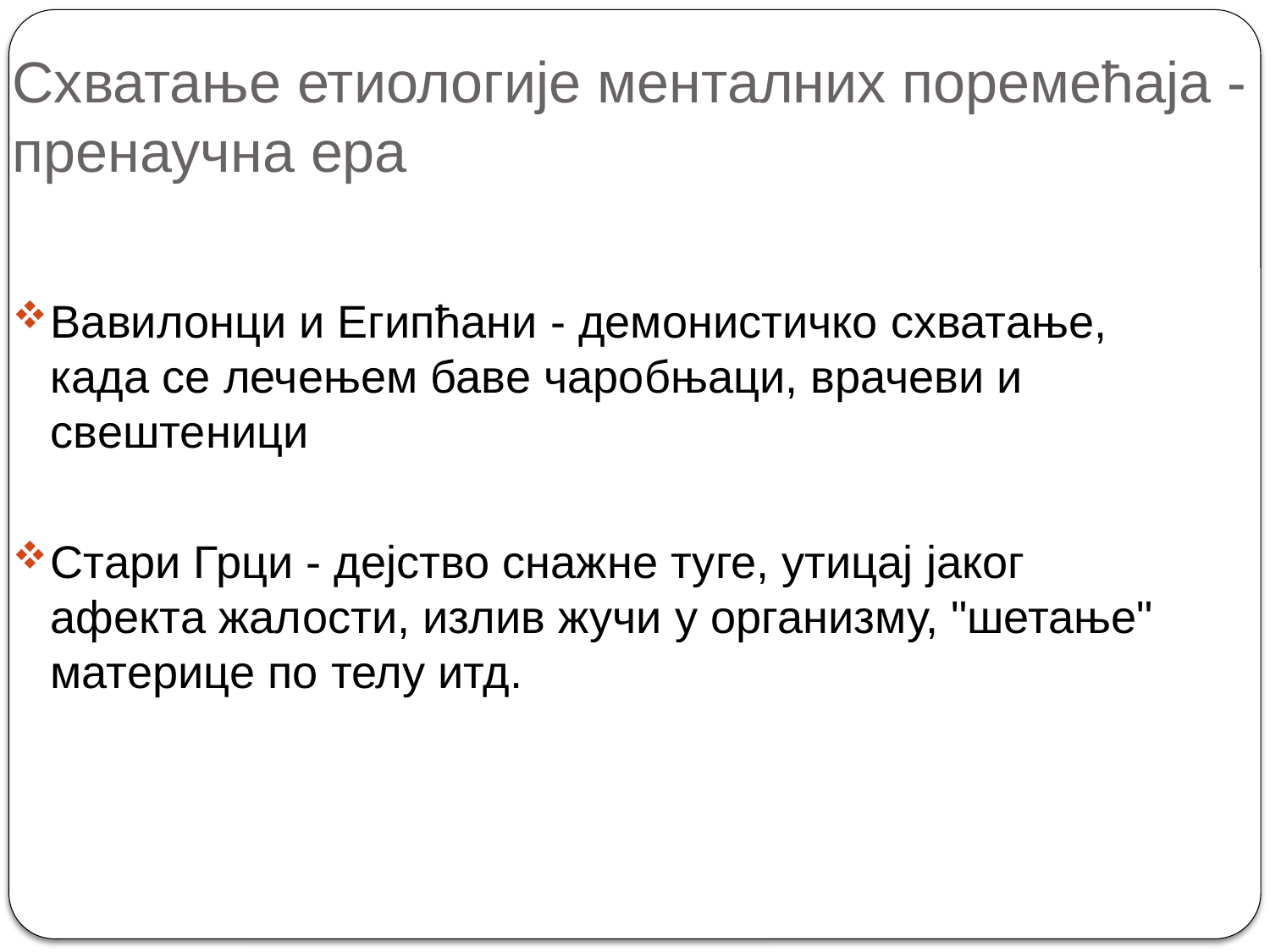

# Схватање етиологије менталних поремећаја - пренаучна ера
Вавилонци и Египћани - демонистичко схватање,  када се лечењем баве чаробњаци, врачеви и свештеници

Стари Грци - дејство снажне туге, утицај јаког афекта жалости, излив жучи у организму, "шетање" материце по телу итд.